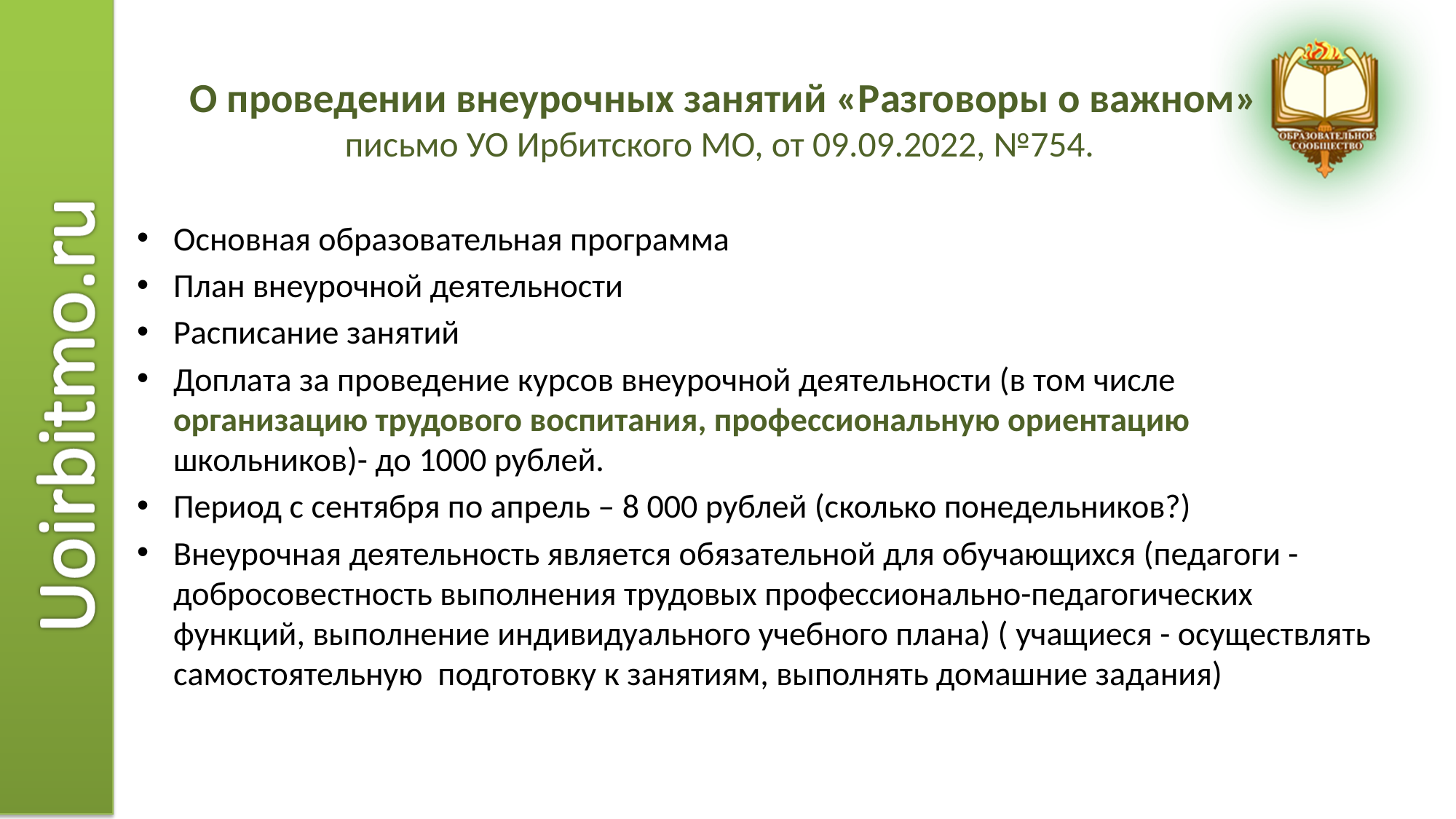

# О проведении внеурочных занятий «Разговоры о важном» письмо УО Ирбитского МО, от 09.09.2022, №754.
Основная образовательная программа
План внеурочной деятельности
Расписание занятий
Доплата за проведение курсов внеурочной деятельности (в том числе организацию трудового воспитания, профессиональную ориентацию школьников)- до 1000 рублей.
Период с сентября по апрель – 8 000 рублей (сколько понедельников?)
Внеурочная деятельность является обязательной для обучающихся (педагоги - добросовестность выполнения трудовых профессионально-педагогических функций, выполнение индивидуального учебного плана) ( учащиеся - осуществлять самостоятельную  подготовку к занятиям, выполнять домашние задания)